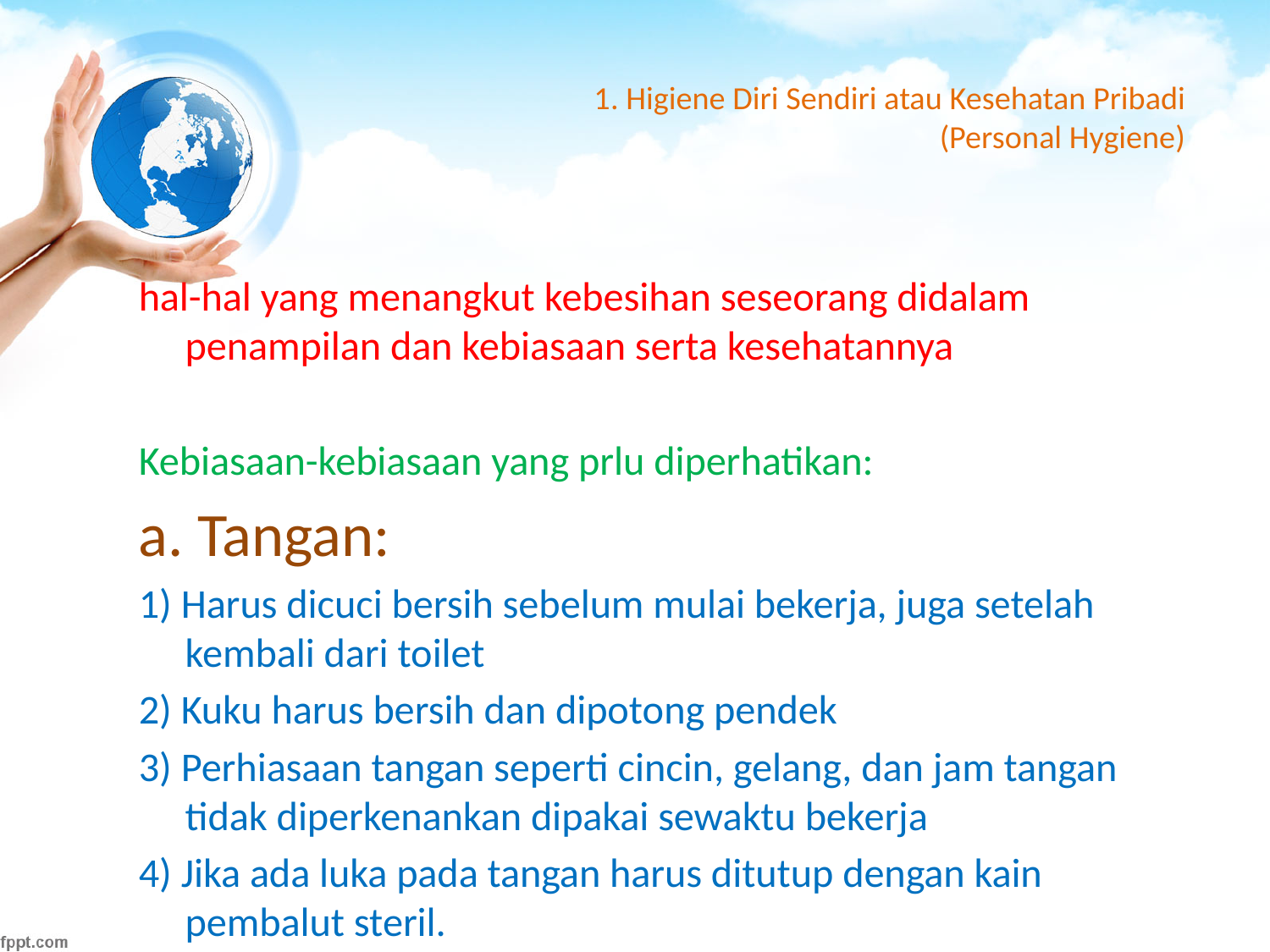

# 1. Higiene Diri Sendiri atau Kesehatan Pribadi (Personal Hygiene)
hal-hal yang menangkut kebesihan seseorang didalam penampilan dan kebiasaan serta kesehatannya

Kebiasaan-kebiasaan yang prlu diperhatikan:
a. Tangan:
1) Harus dicuci bersih sebelum mulai bekerja, juga setelah kembali dari toilet
2) Kuku harus bersih dan dipotong pendek
3) Perhiasaan tangan seperti cincin, gelang, dan jam tangan tidak diperkenankan dipakai sewaktu bekerja
4) Jika ada luka pada tangan harus ditutup dengan kain pembalut steril.